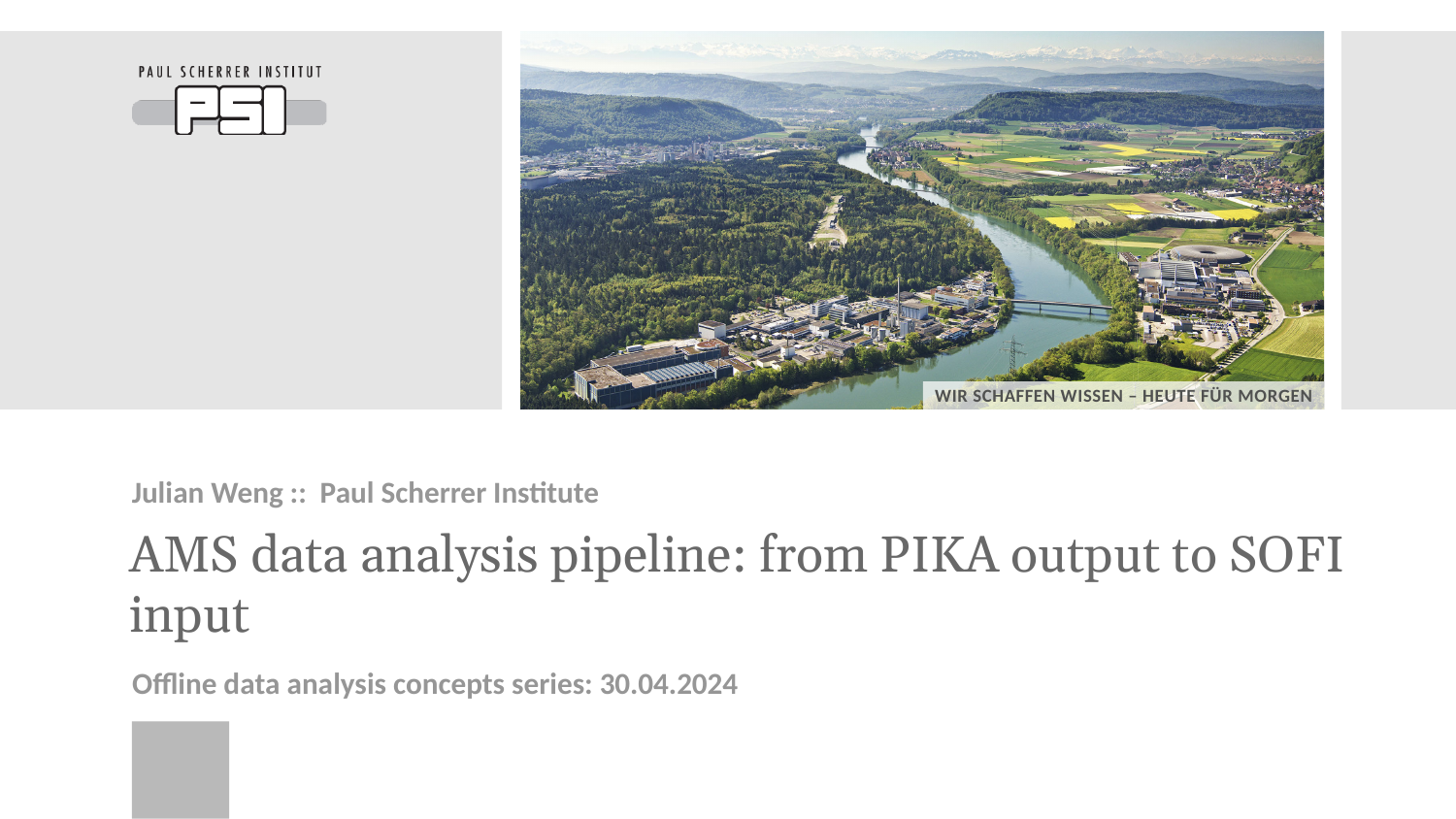

Julian Weng ::  Paul Scherrer Institute
# AMS data analysis pipeline: from PIKA output to SOFI input
Offline data analysis concepts series: 30.04.2024